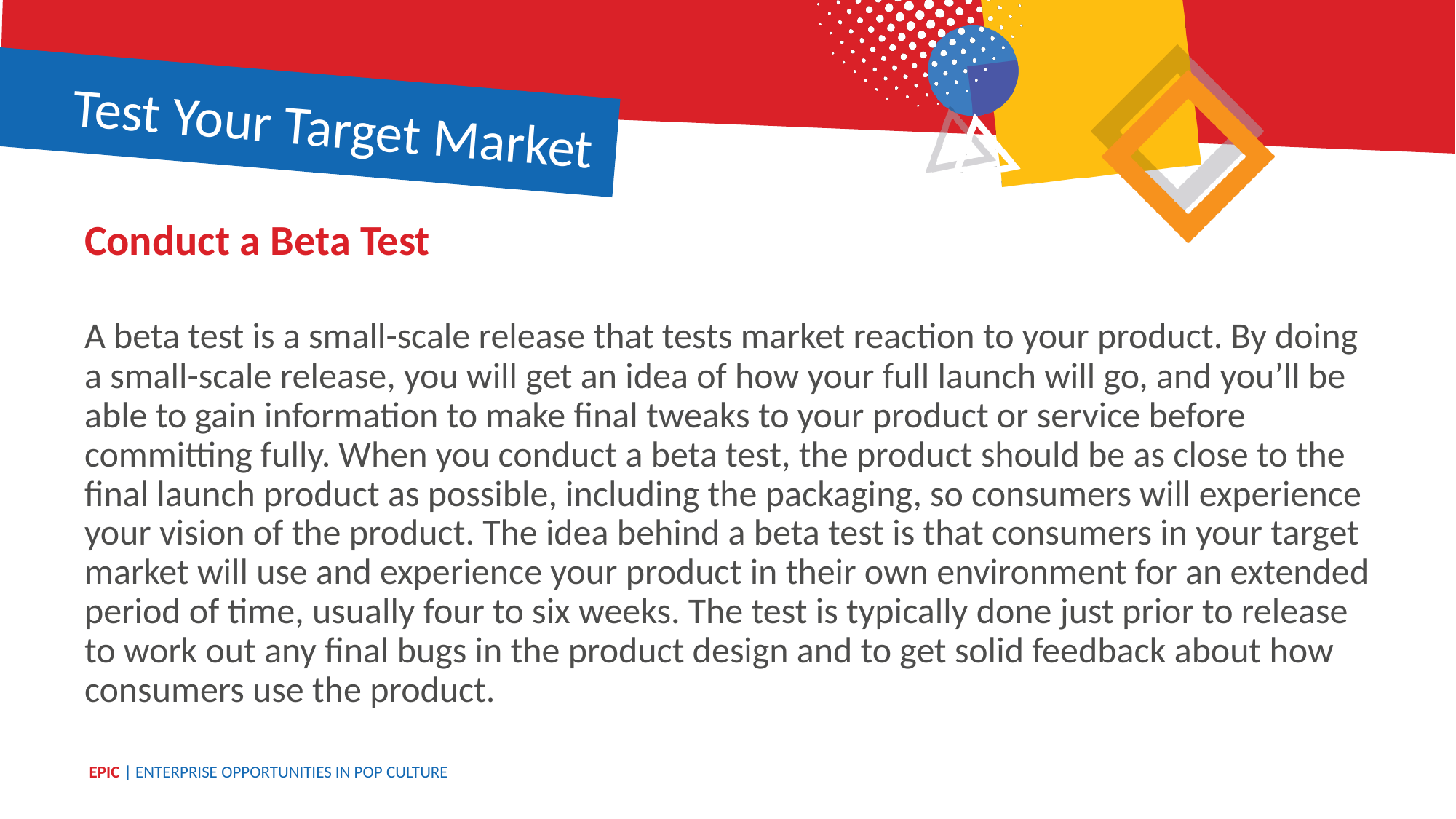

Test Your Target Market
Conduct a Beta Test

A beta test is a small-scale release that tests market reaction to your product. By doing a small-scale release, you will get an idea of how your full launch will go, and you’ll be able to gain information to make final tweaks to your product or service before committing fully. When you conduct a beta test, the product should be as close to the final launch product as possible, including the packaging, so consumers will experience your vision of the product. The idea behind a beta test is that consumers in your target market will use and experience your product in their own environment for an extended period of time, usually four to six weeks. The test is typically done just prior to release to work out any final bugs in the product design and to get solid feedback about how consumers use the product.